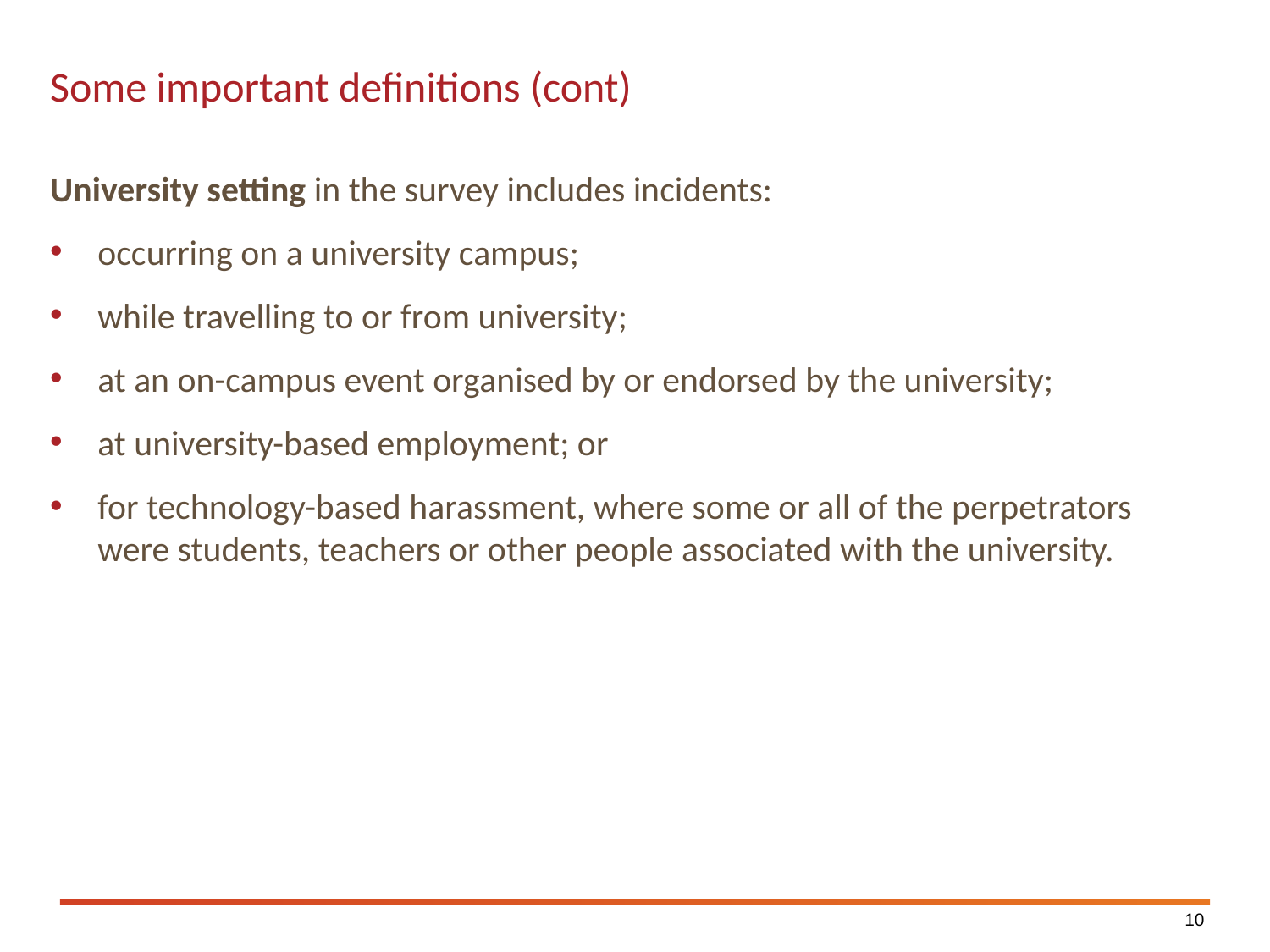

# Some important definitions (cont)
University setting in the survey includes incidents:
occurring on a university campus;
while travelling to or from university;
at an on-campus event organised by or endorsed by the university;
at university-based employment; or
for technology-based harassment, where some or all of the perpetrators were students, teachers or other people associated with the university.